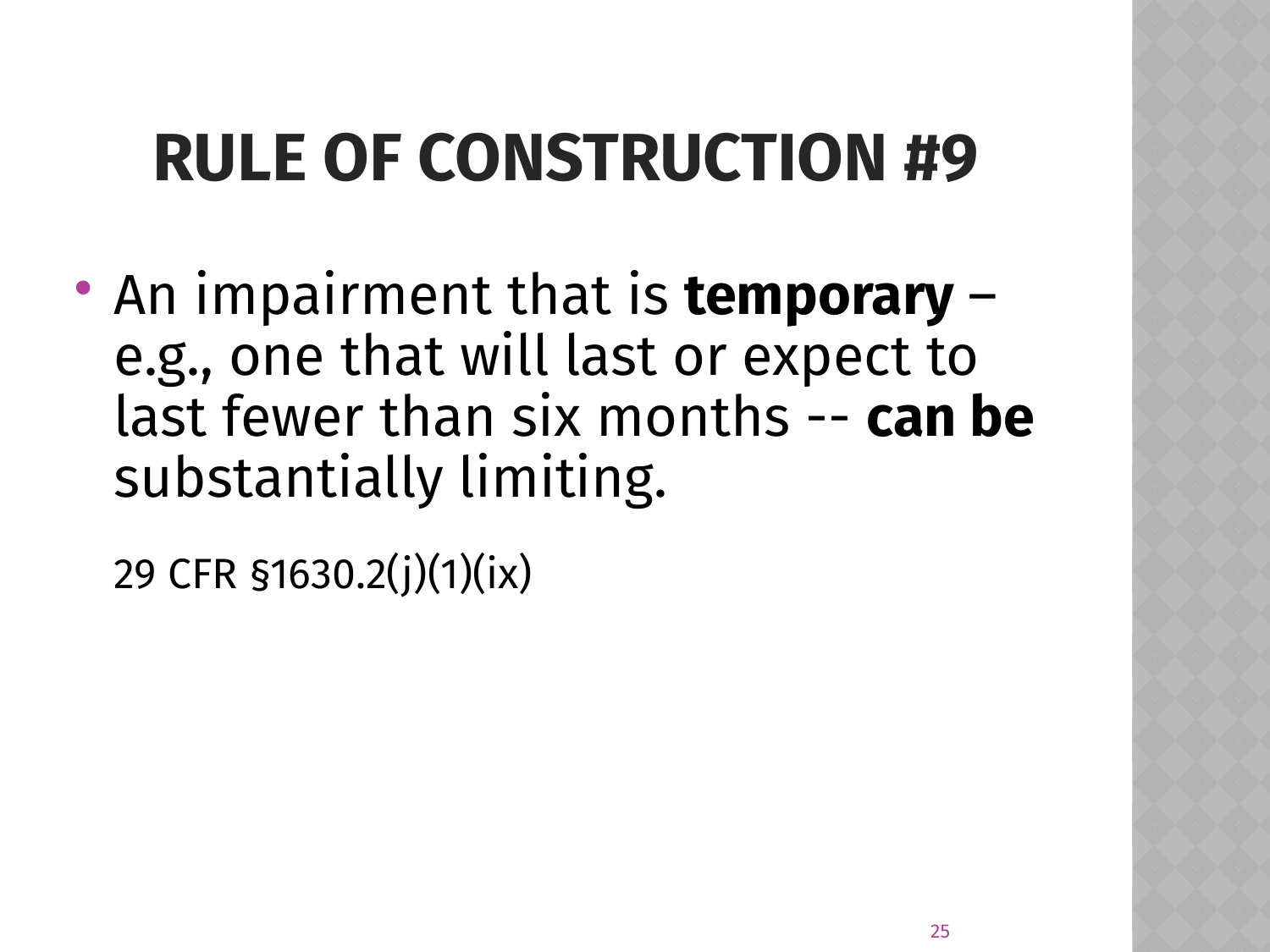

# Rule of construction #9
An impairment that is temporary – e.g., one that will last or expect to last fewer than six months -- can be substantially limiting.
	29 CFR §1630.2(j)(1)(ix)

25